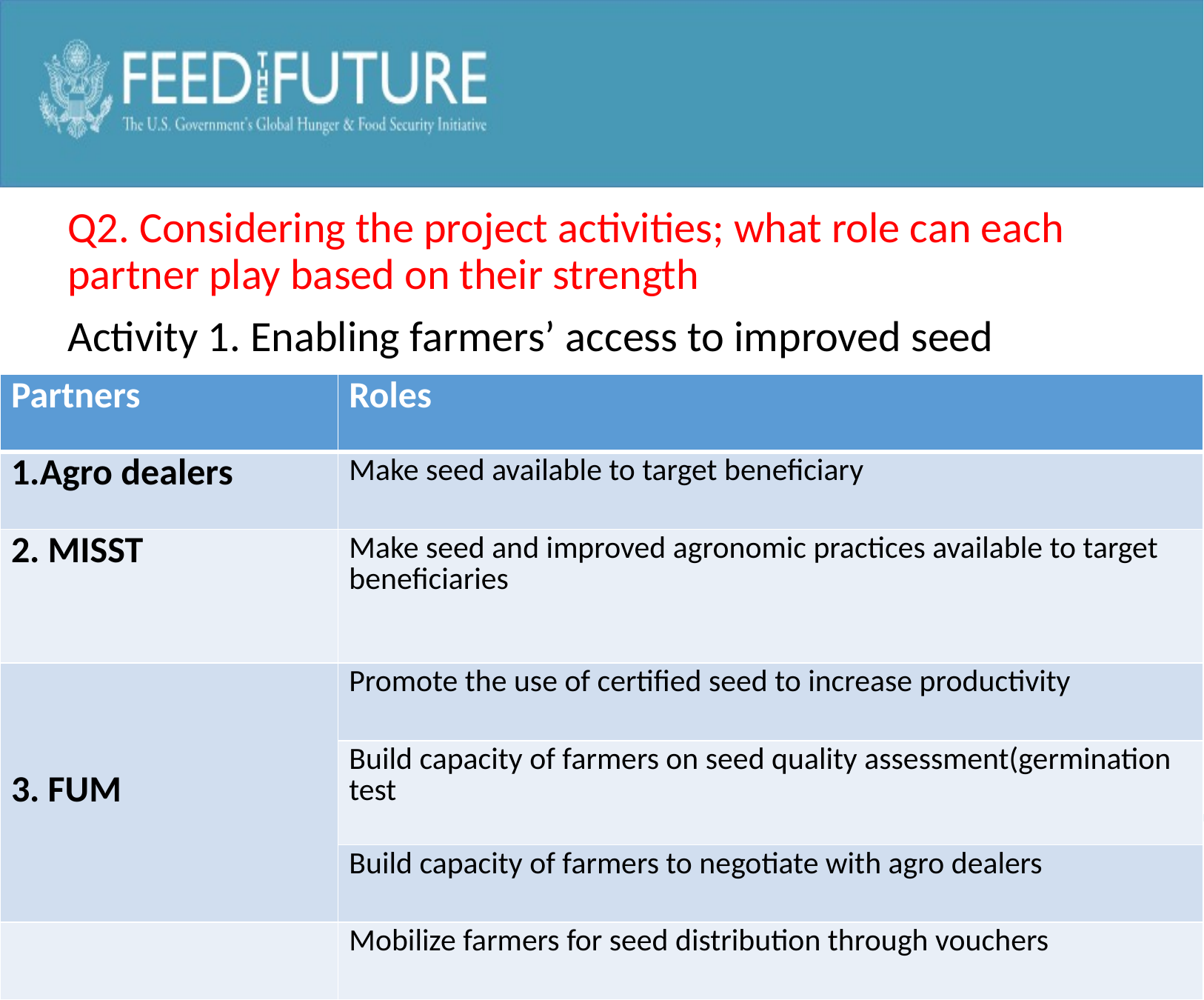

#
Q2. Considering the project activities; what role can each partner play based on their strength
Activity 1. Enabling farmers’ access to improved seed

| Partners | Roles |
| --- | --- |
| 1.Agro dealers | Make seed available to target beneficiary |
| 2. MISST | Make seed and improved agronomic practices available to target beneficiaries |
| 3. FUM | Promote the use of certified seed to increase productivity |
|  | Build capacity of farmers on seed quality assessment(germination test |
|  | Build capacity of farmers to negotiate with agro dealers |
|  | Mobilize farmers for seed distribution through vouchers |